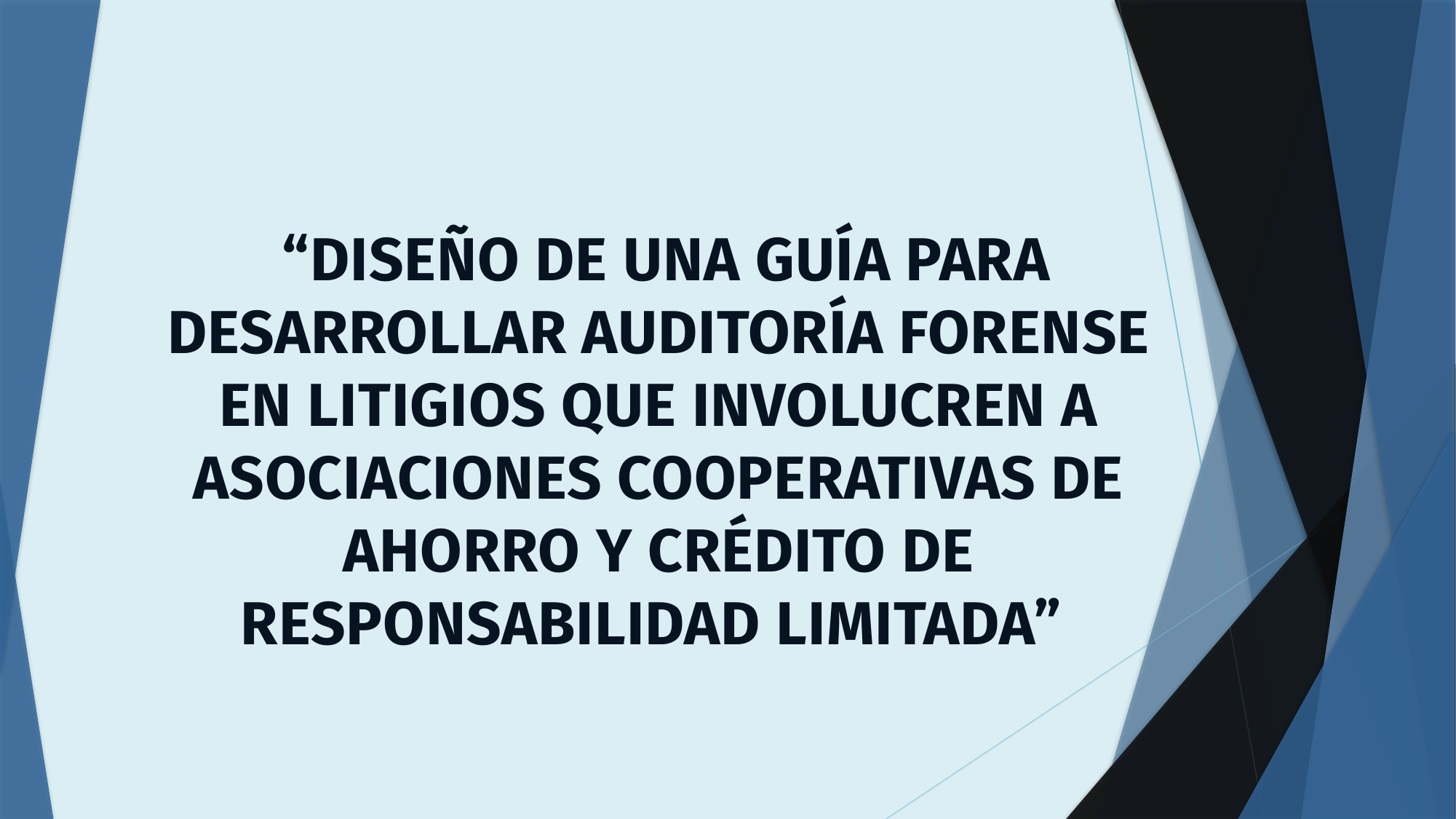

# “DISEÑO DE UNA GUÍA PARA DESARROLLAR AUDITORÍA FORENSE EN LITIGIOS QUE INVOLUCREN A ASOCIACIONES COOPERATIVAS DE AHORRO Y CRÉDITO DE RESPONSABILIDAD LIMITADA”